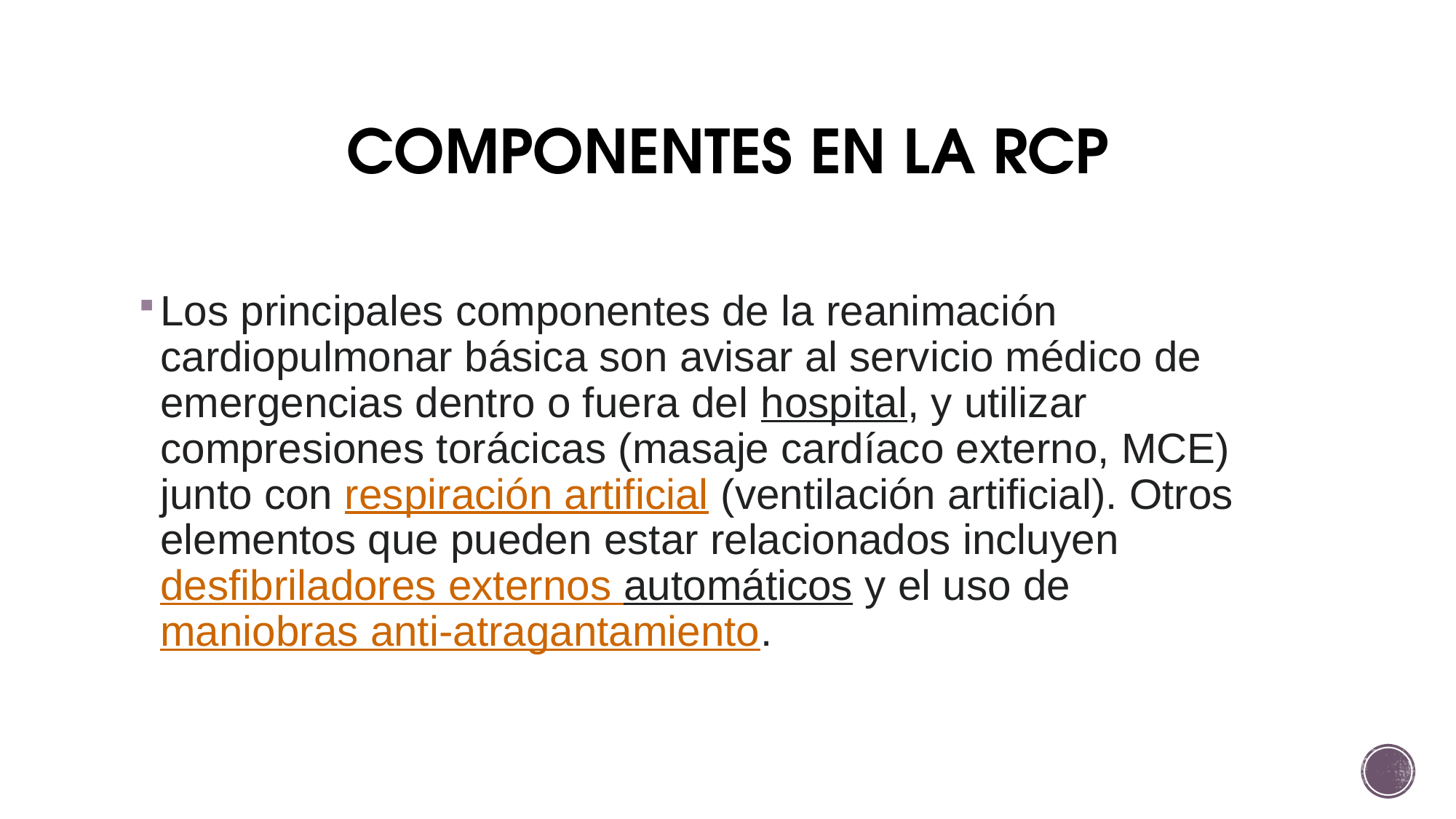

# COMPONENTES EN LA RCP
Los principales componentes de la reanimación cardiopulmonar básica son avisar al servicio médico de emergencias dentro o fuera del hospital, y utilizar compresiones torácicas (masaje cardíaco externo, MCE) junto con respiración artificial (ventilación artificial). Otros elementos que pueden estar relacionados incluyen desfibriladores externos automáticos​ y el uso de maniobras anti-atragantamiento.